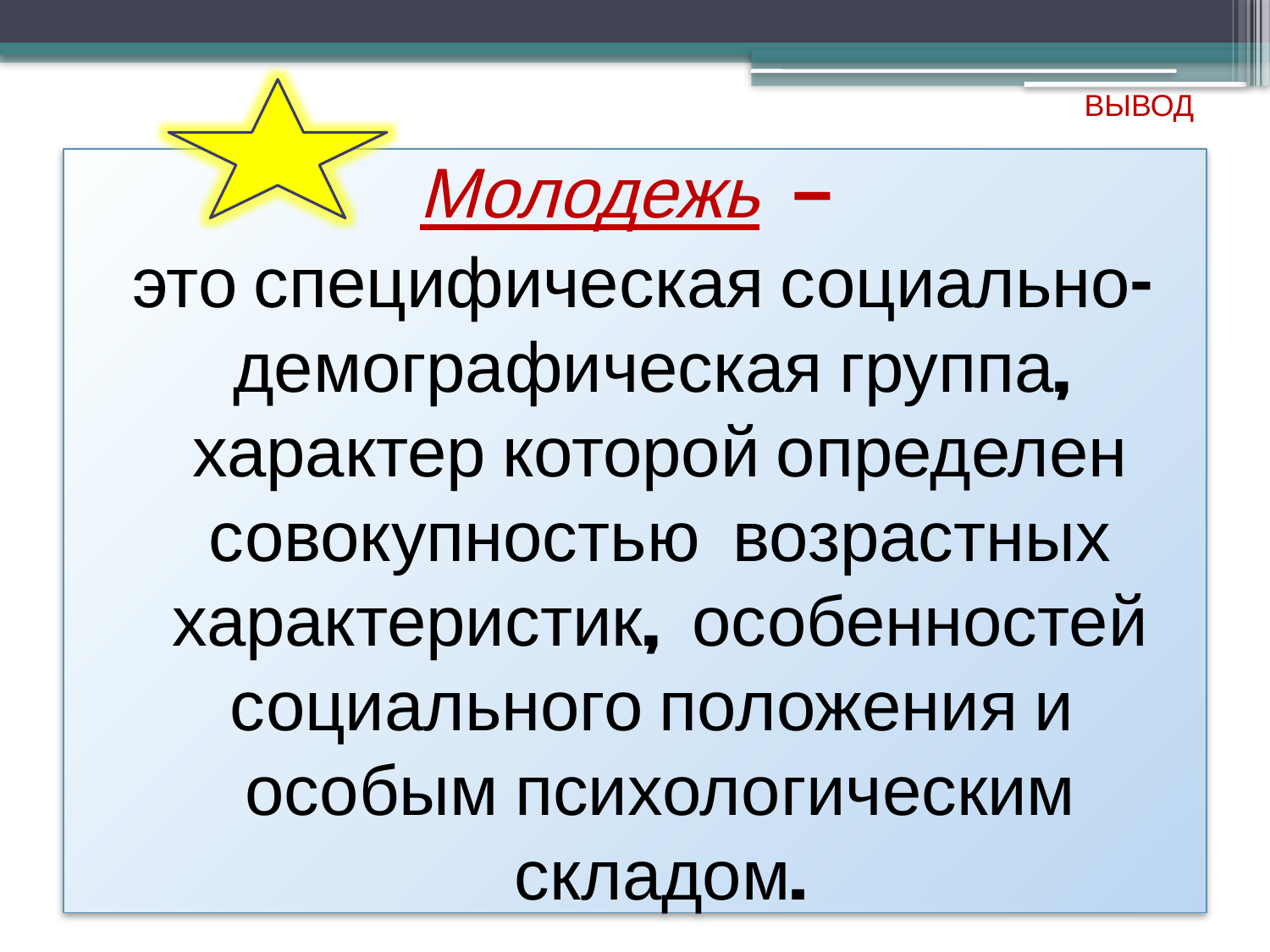

# ВЫВОД
Молодежь  —
это специфическая социально-демографическая группа,  характер которой определен совокупностью  возрастных характеристик,  особенностей социального положения и  особым психологическим складом.